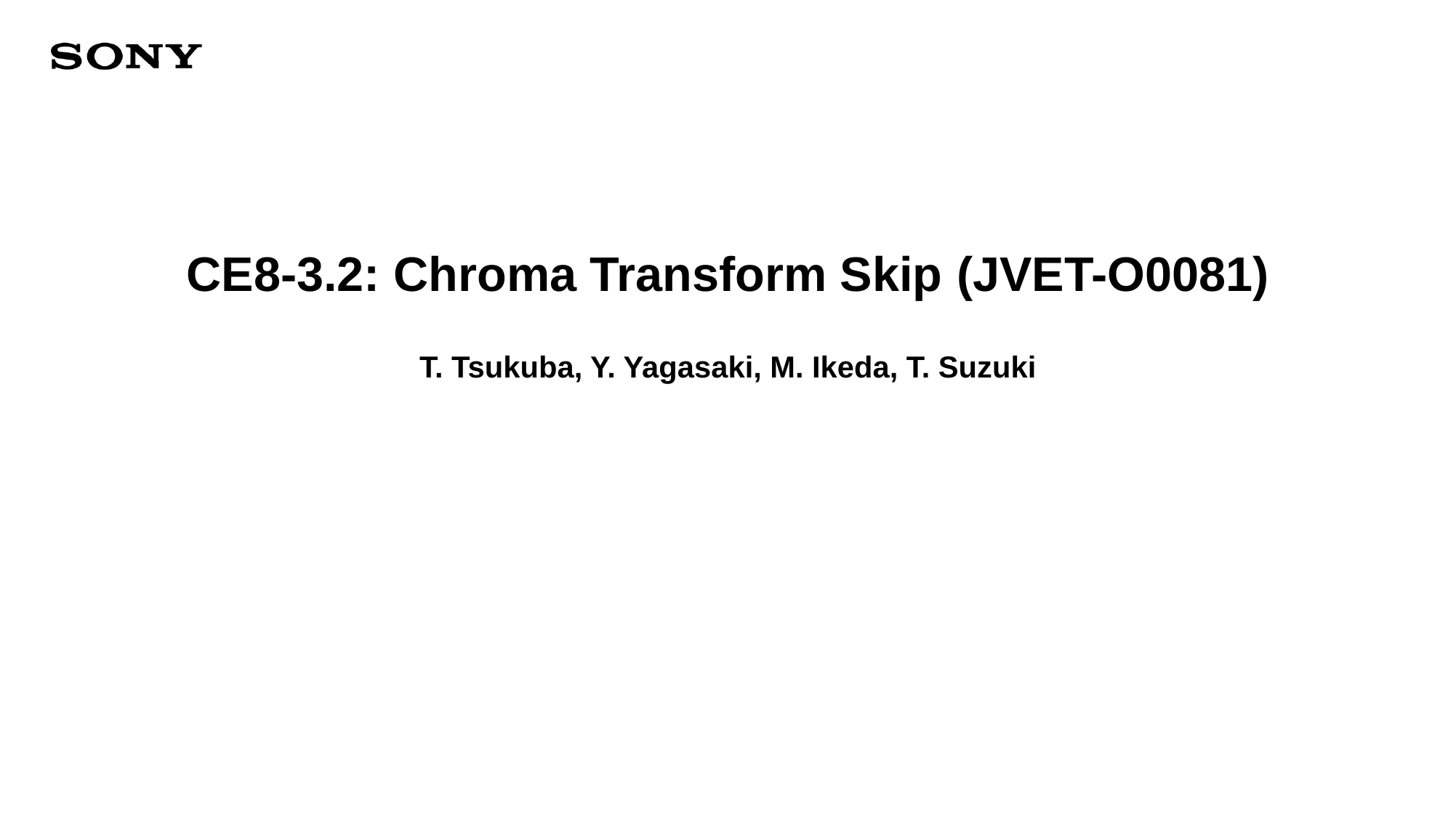

CE8-3.2: Chroma Transform Skip (JVET-O0081)
T. Tsukuba, Y. Yagasaki, M. Ikeda, T. Suzuki